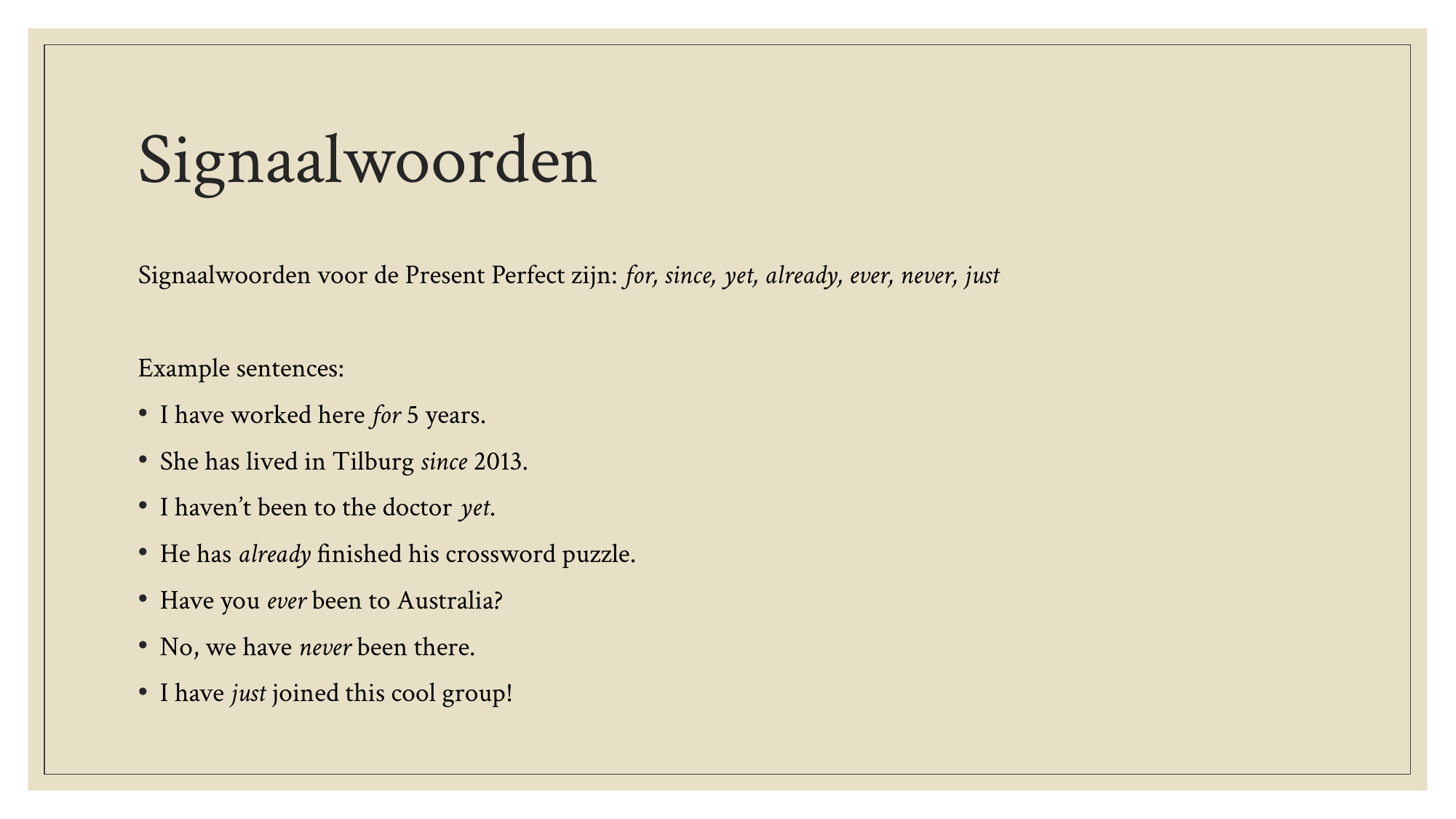

# Signaalwoorden
Signaalwoorden voor de Present Perfect zijn: for, since, yet, already, ever, never, just

Example sentences:
I have worked here for 5 years.
She has lived in Tilburg since 2013.
I haven’t been to the doctor yet.
He has already finished his crossword puzzle.
Have you ever been to Australia?
No, we have never been there.
I have just joined this cool group!